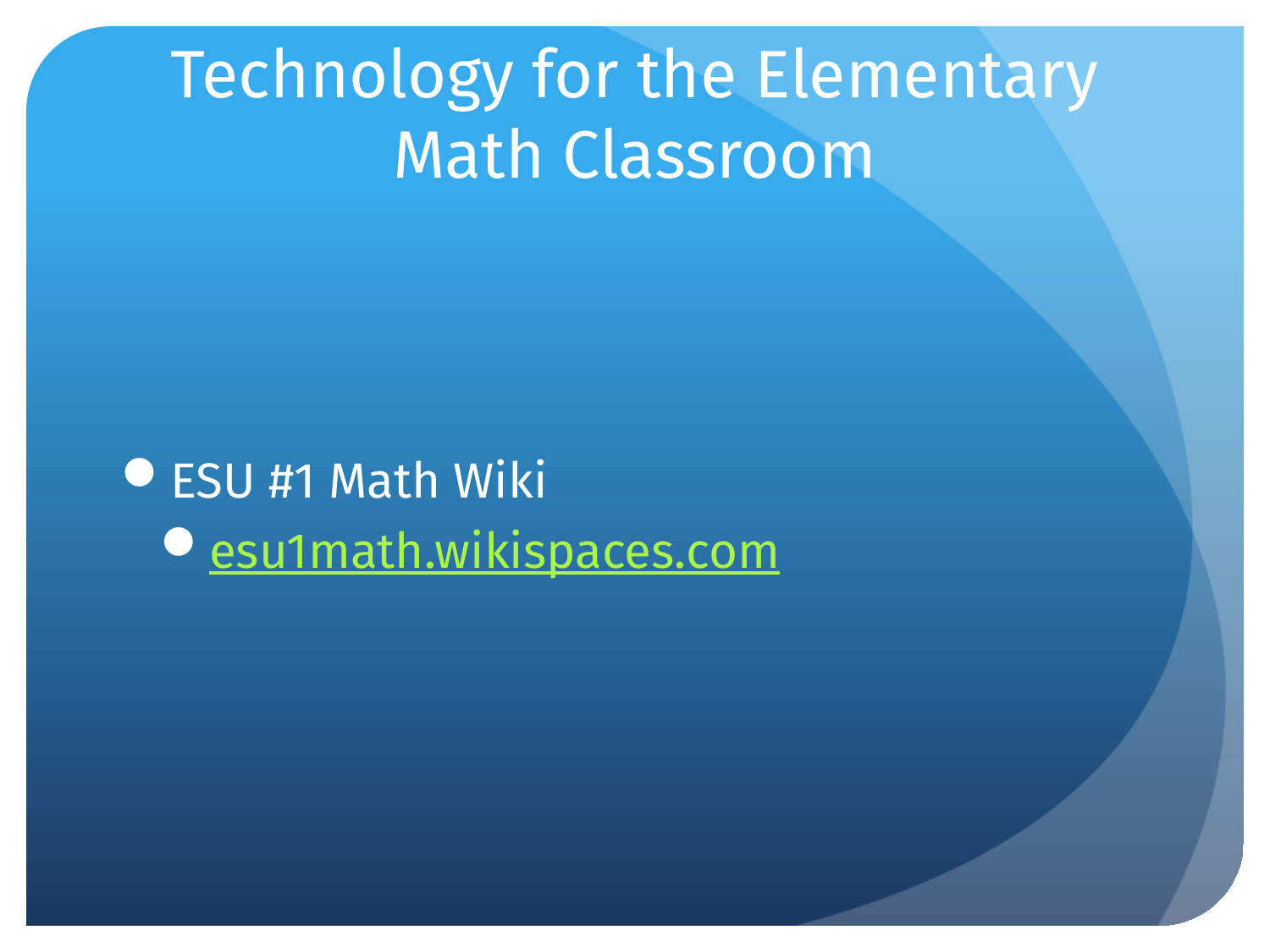

# Technology for the Elementary Math Classroom

ESU #1 Math Wiki
esu1math.wikispaces.com